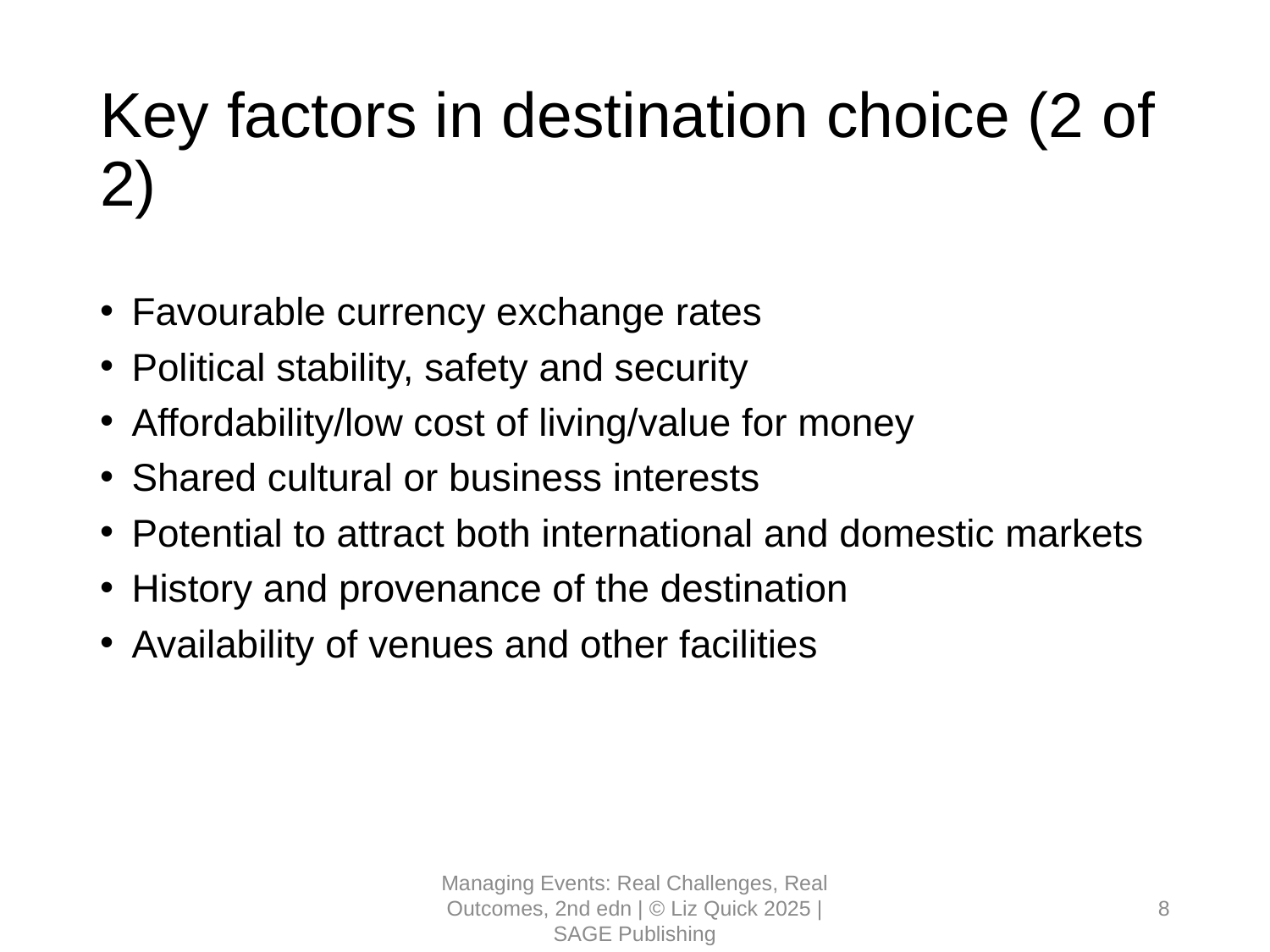

# Key factors in destination choice (2 of 2)
Favourable currency exchange rates
Political stability, safety and security
Affordability/low cost of living/value for money
Shared cultural or business interests
Potential to attract both international and domestic markets
History and provenance of the destination
Availability of venues and other facilities
Managing Events: Real Challenges, Real Outcomes, 2nd edn | © Liz Quick 2025 | SAGE Publishing
8